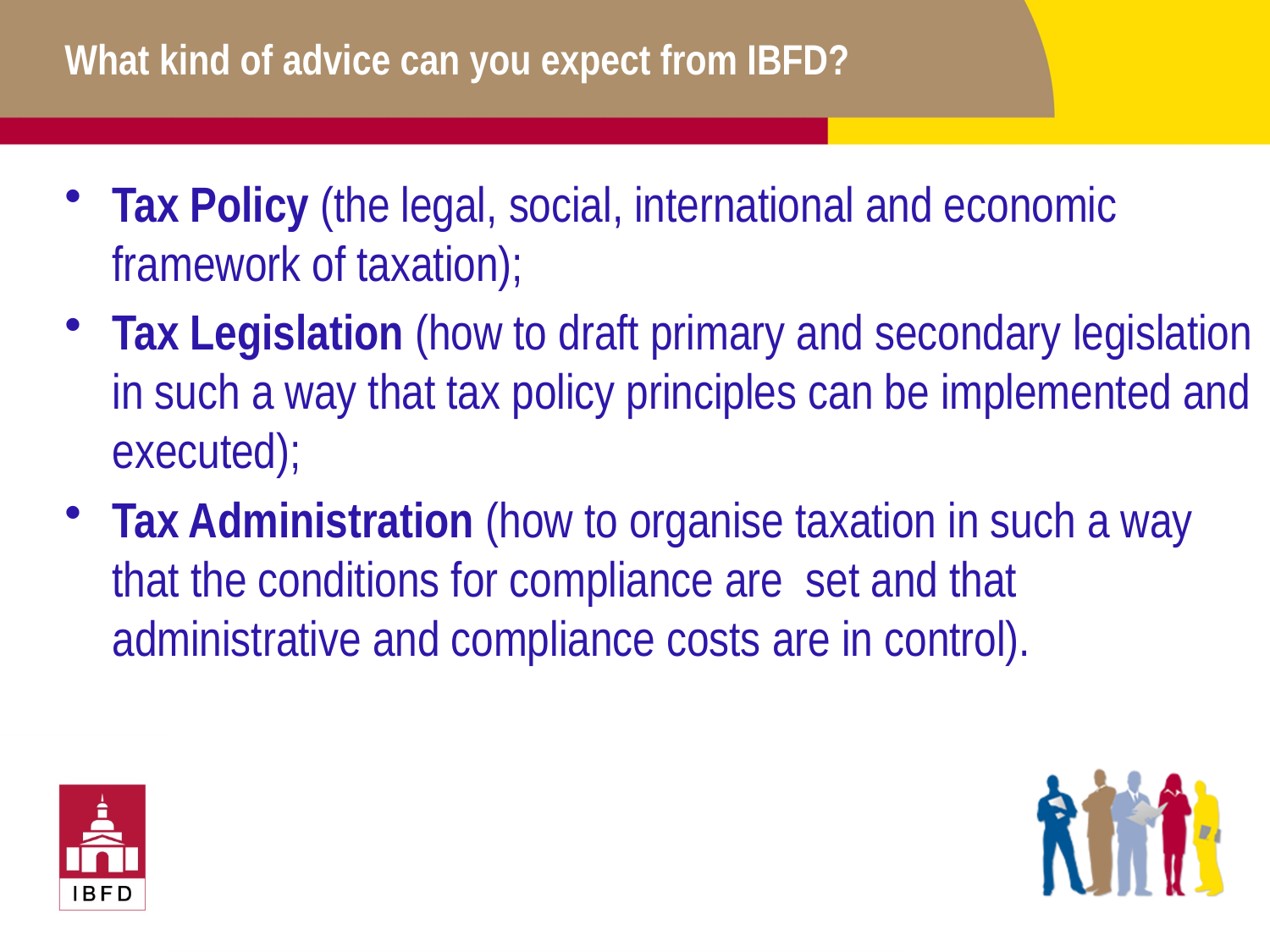

# What kind of advice can you expect from IBFD?
Tax Policy (the legal, social, international and economic framework of taxation);
Tax Legislation (how to draft primary and secondary legislation in such a way that tax policy principles can be implemented and executed);
Tax Administration (how to organise taxation in such a way that the conditions for compliance are  set and that administrative and compliance costs are in control).